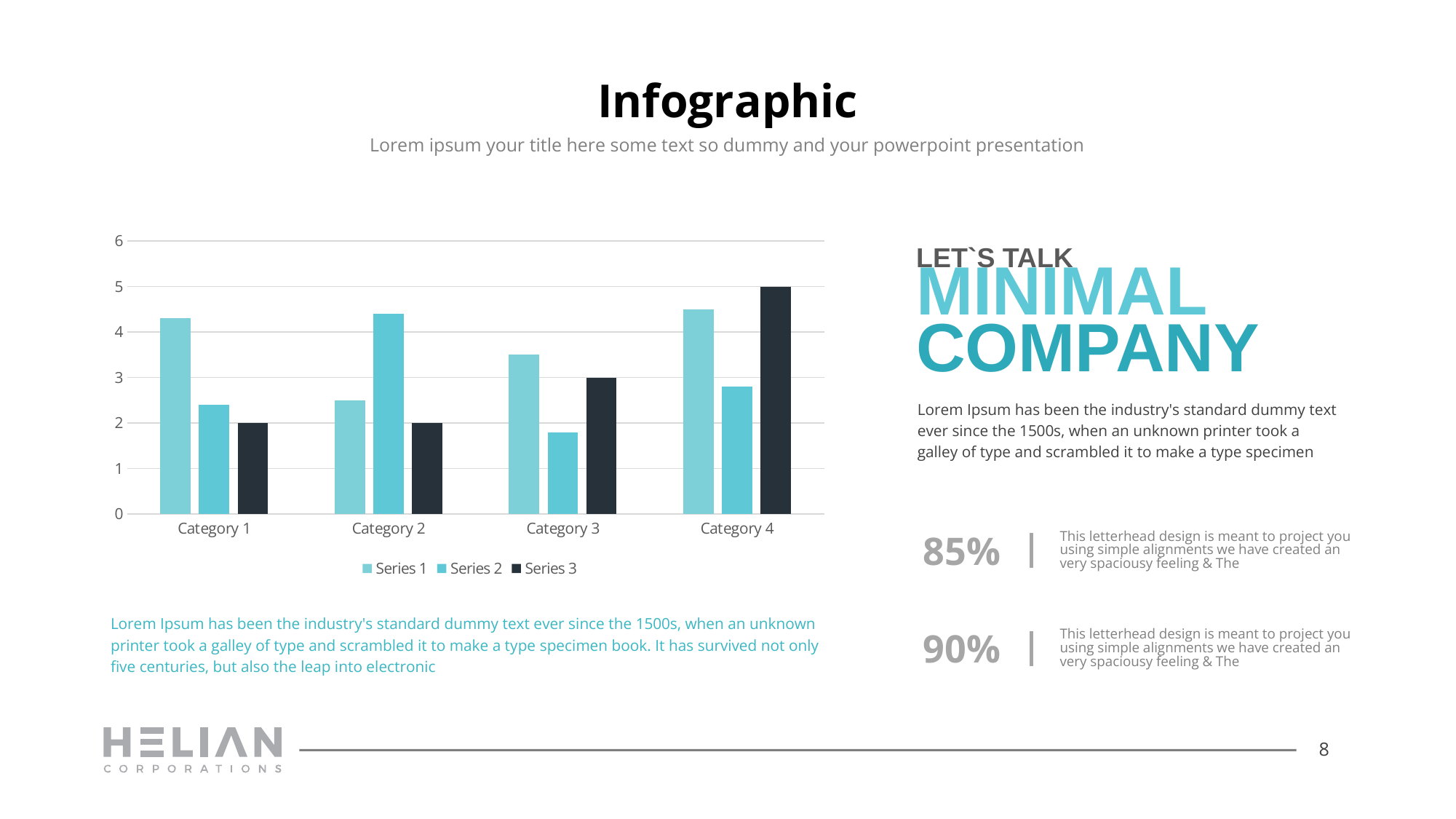

# Infographic
Lorem ipsum your title here some text so dummy and your powerpoint presentation
LET`S TALK
MINIMAL
COMPANY

### Chart

| Category | Series 1 | Series 2 | Series 3 |
|---|---|---|---|
| Category 1 | 4.3 | 2.4 | 2.0 |
| Category 2 | 2.5 | 4.4 | 2.0 |
| Category 3 | 3.5 | 1.8 | 3.0 |
| Category 4 | 4.5 | 2.8 | 5.0 |
Lorem Ipsum has been the industry's standard dummy text ever since the 1500s, when an unknown printer took a galley of type and scrambled it to make a type specimen
This letterhead design is meant to project you using simple alignments we have created an very spaciousy feeling & The
85%
Lorem Ipsum has been the industry's standard dummy text ever since the 1500s, when an unknown printer took a galley of type and scrambled it to make a type specimen book. It has survived not only five centuries, but also the leap into electronic
This letterhead design is meant to project you using simple alignments we have created an very spaciousy feeling & The
90%
8